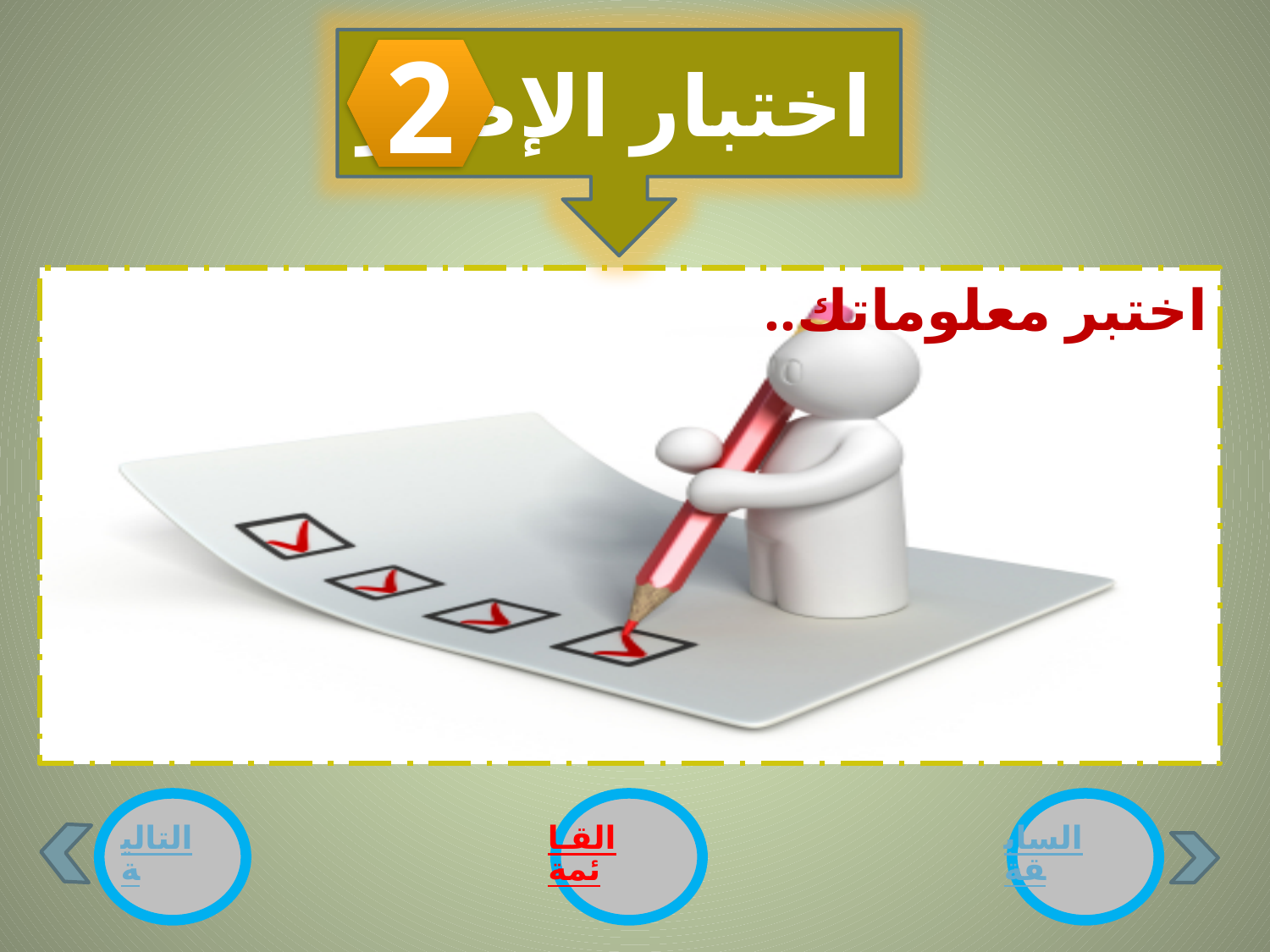

اختبار الإطار
2
اختبر معلوماتك..
التالية
القـائمة
السابقة